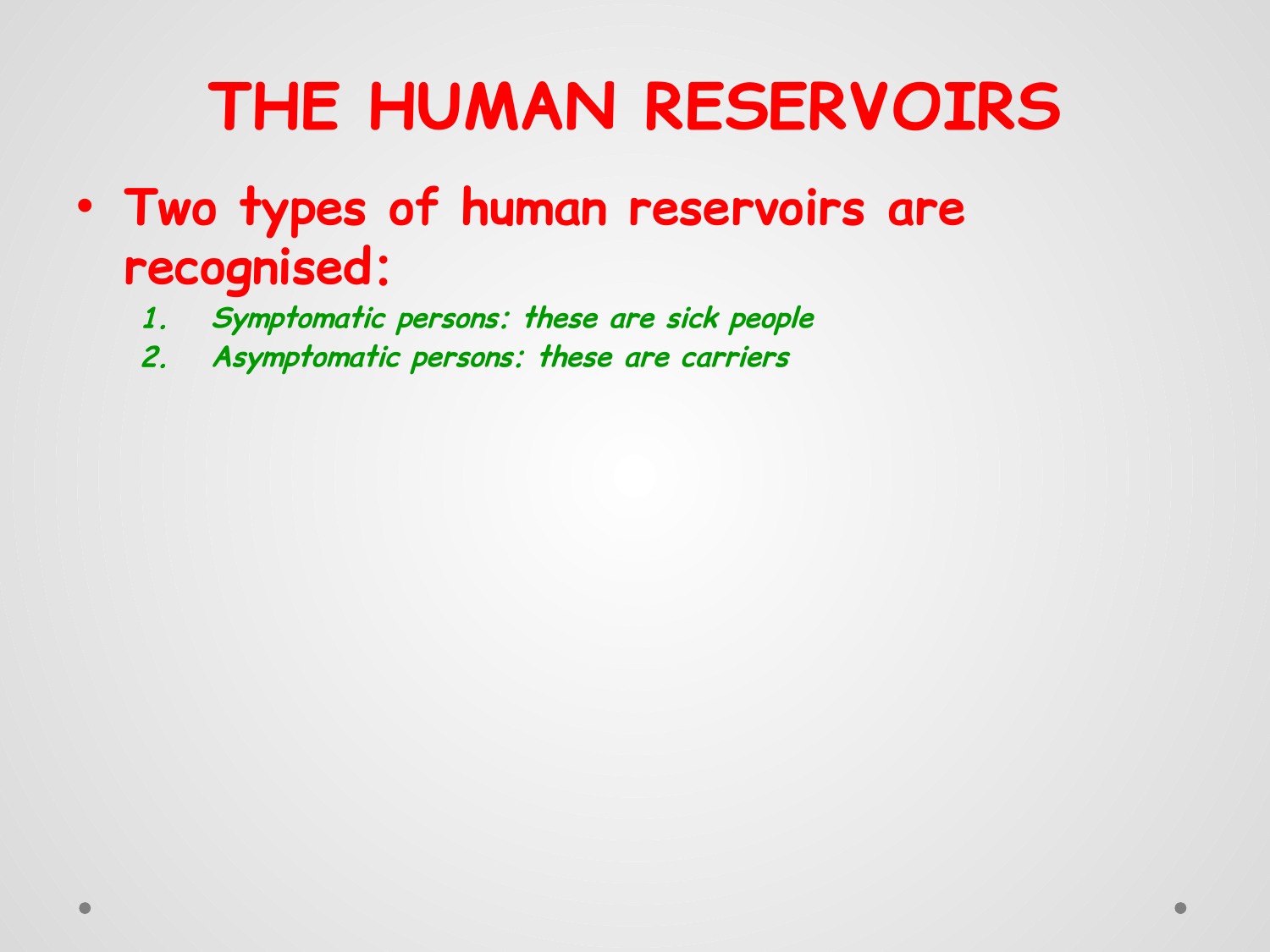

# THE HUMAN RESERVOIRS
Two types of human reservoirs are recognised:
Symptomatic persons: these are sick people
Asymptomatic persons: these are carriers